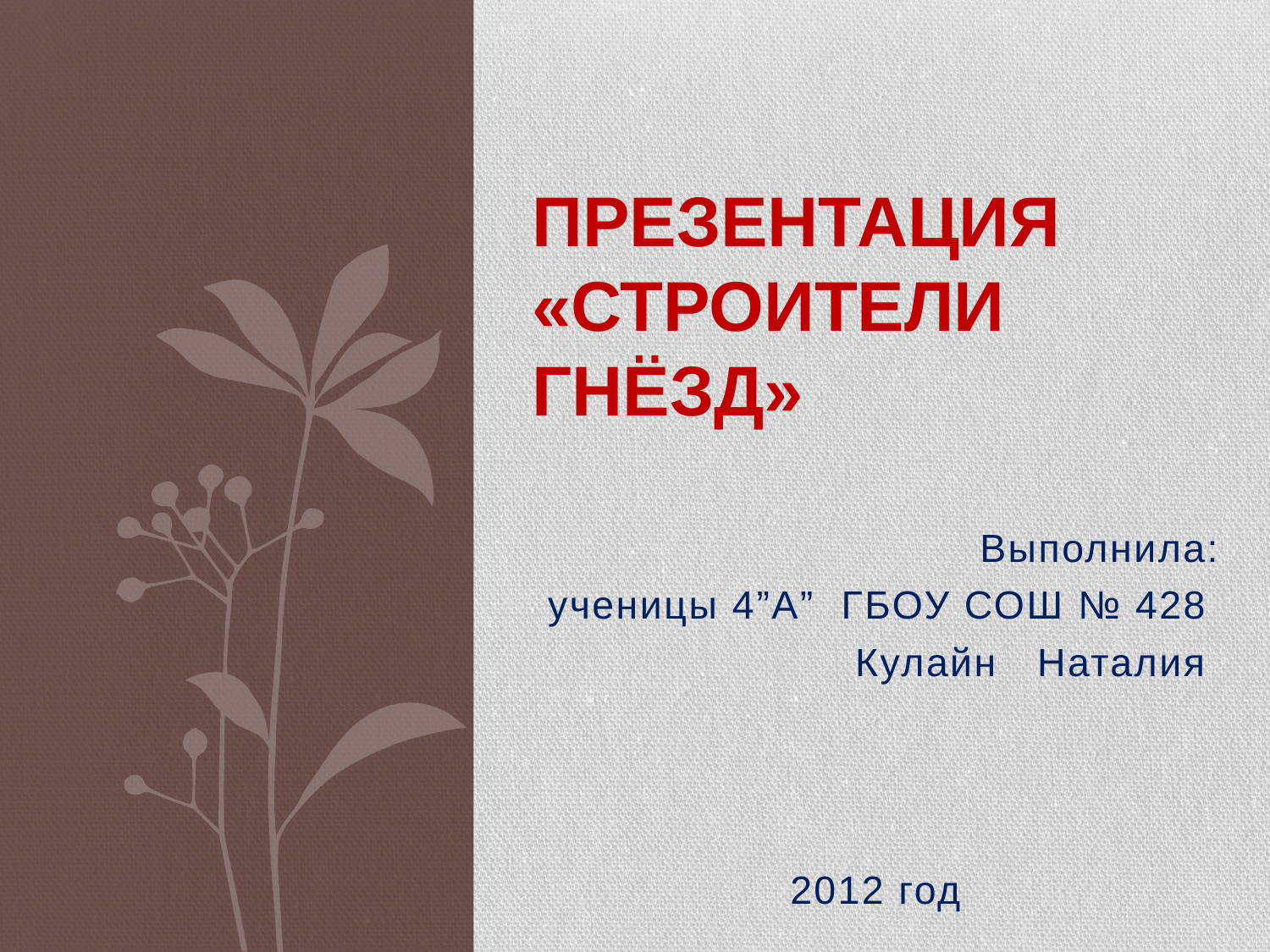

# Презентация «Строители гнёзд»
Выполнила:
ученицы 4”А”  ГБОУ СОШ № 428
Кулайн   Наталия

2012 год